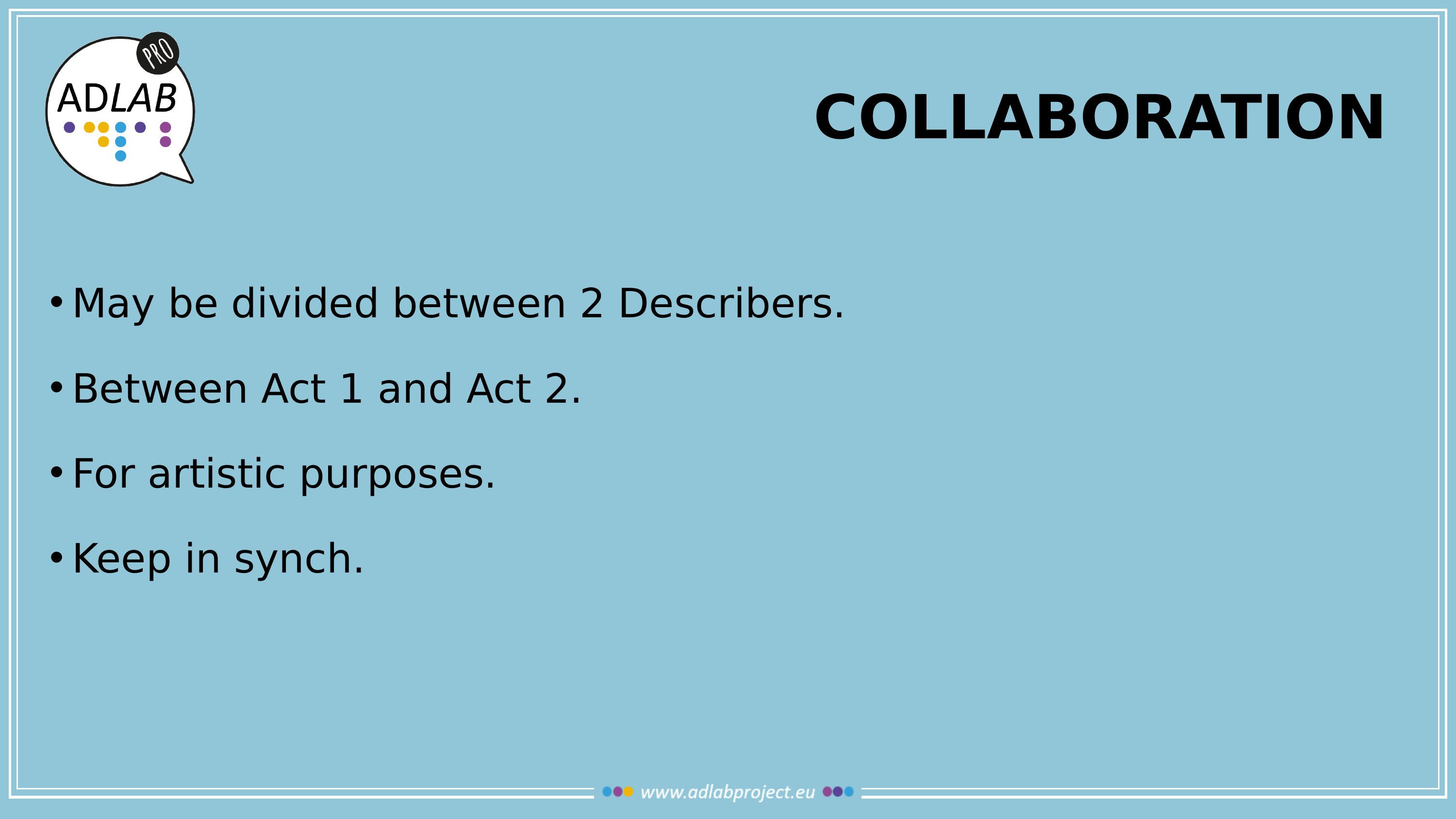

# collaboration
May be divided between 2 Describers.
Between Act 1 and Act 2.
For artistic purposes.
Keep in synch.